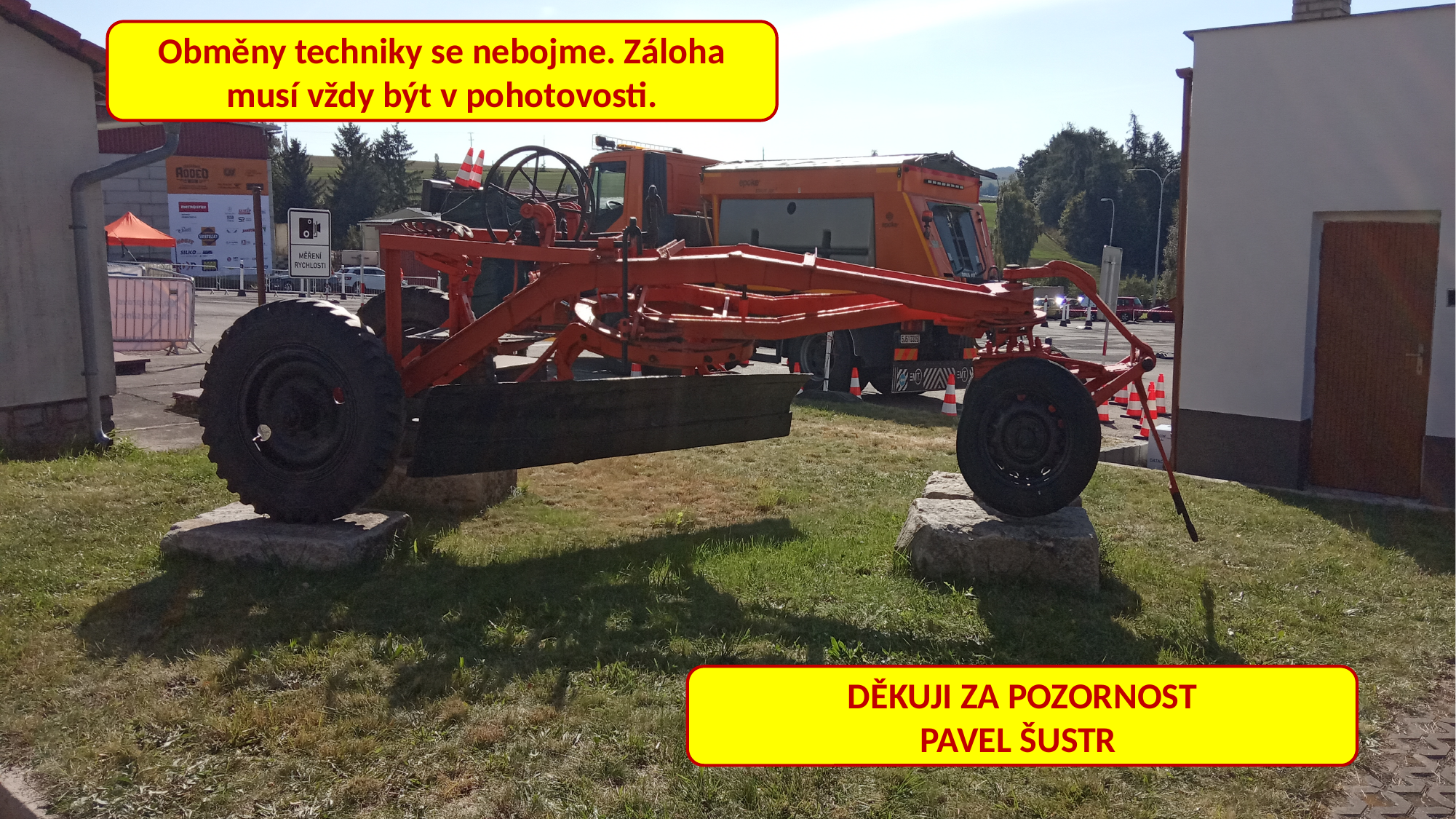

Obměny techniky se nebojme. Záloha musí vždy být v pohotovosti.
DĚKUJI ZA POZORNOST
PAVEL ŠUSTR